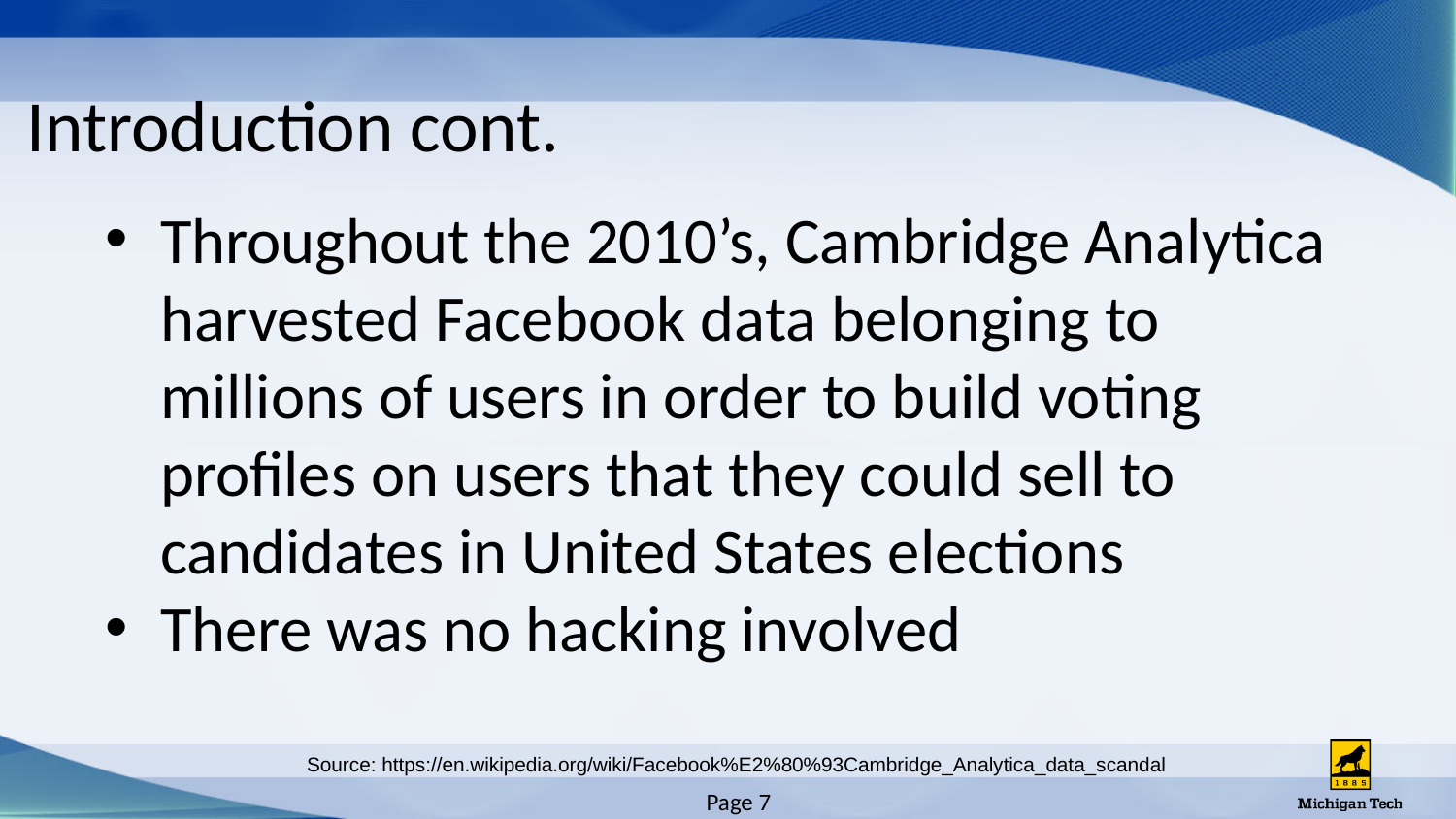

# Introduction cont.
Throughout the 2010’s, Cambridge Analytica harvested Facebook data belonging to millions of users in order to build voting profiles on users that they could sell to candidates in United States elections
There was no hacking involved
Source: https://en.wikipedia.org/wiki/Facebook%E2%80%93Cambridge_Analytica_data_scandal